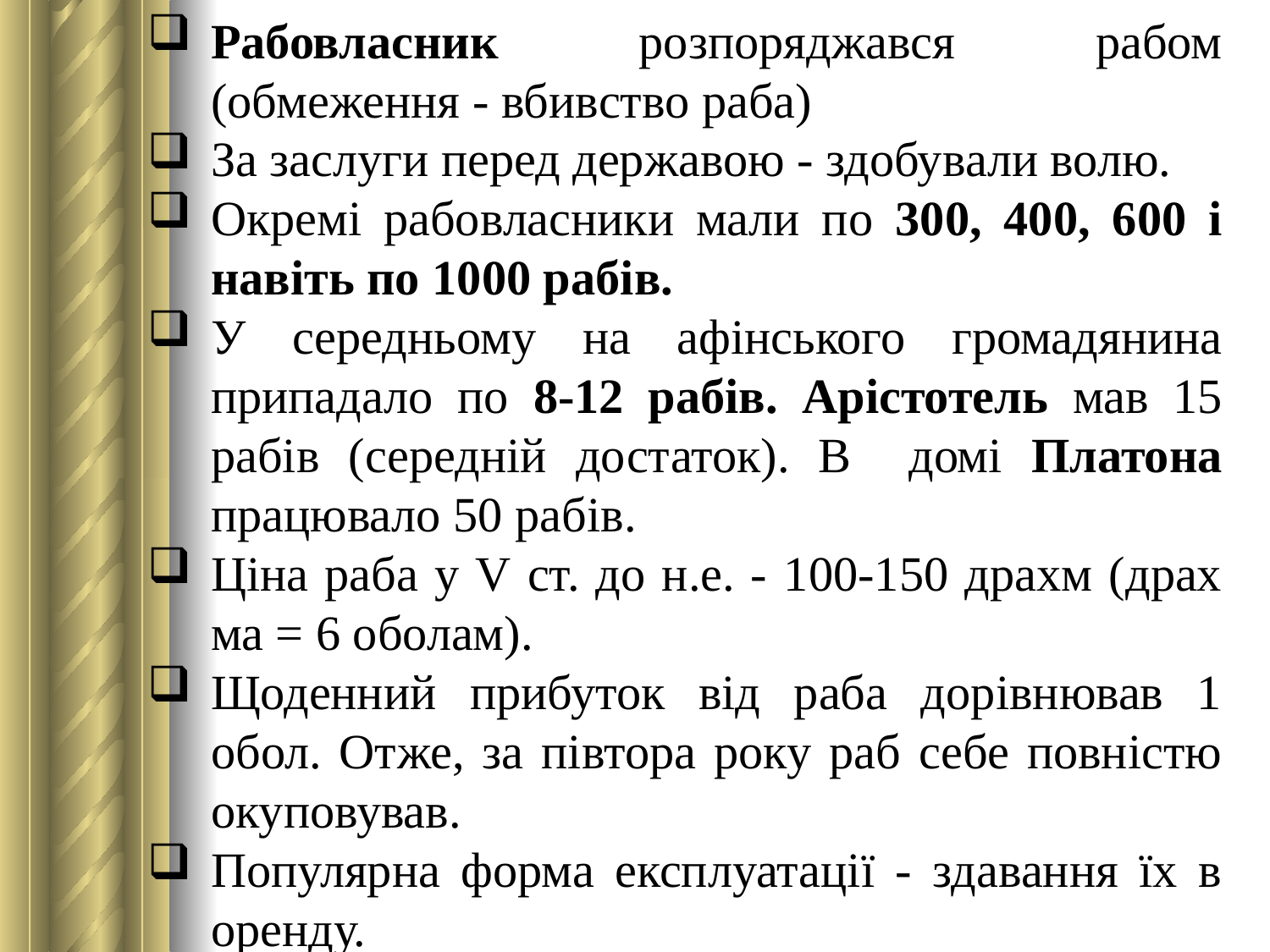

Рабо­власник розпоряджався рабом (обмеження - вбивство раба)
За заслуги перед державою - здобували волю.
Окремі рабовласники мали по 300, 400, 600 і навіть по 1000 рабів.
У середньому на афінського громадянина припадало по 8-12 рабів. Арістотель мав 15 рабів (середній достаток). В  домі Платона працювало 50 рабів.
Ціна раба у V ст. до н.е. - 100-150 драхм (драх­ма = 6 оболам).
Щоденний прибуток від раба дорівнював 1 обол. Отже, за півтора року раб себе повністю окуповував.
Популярна форма експлуатації - здавання їх в оренду.